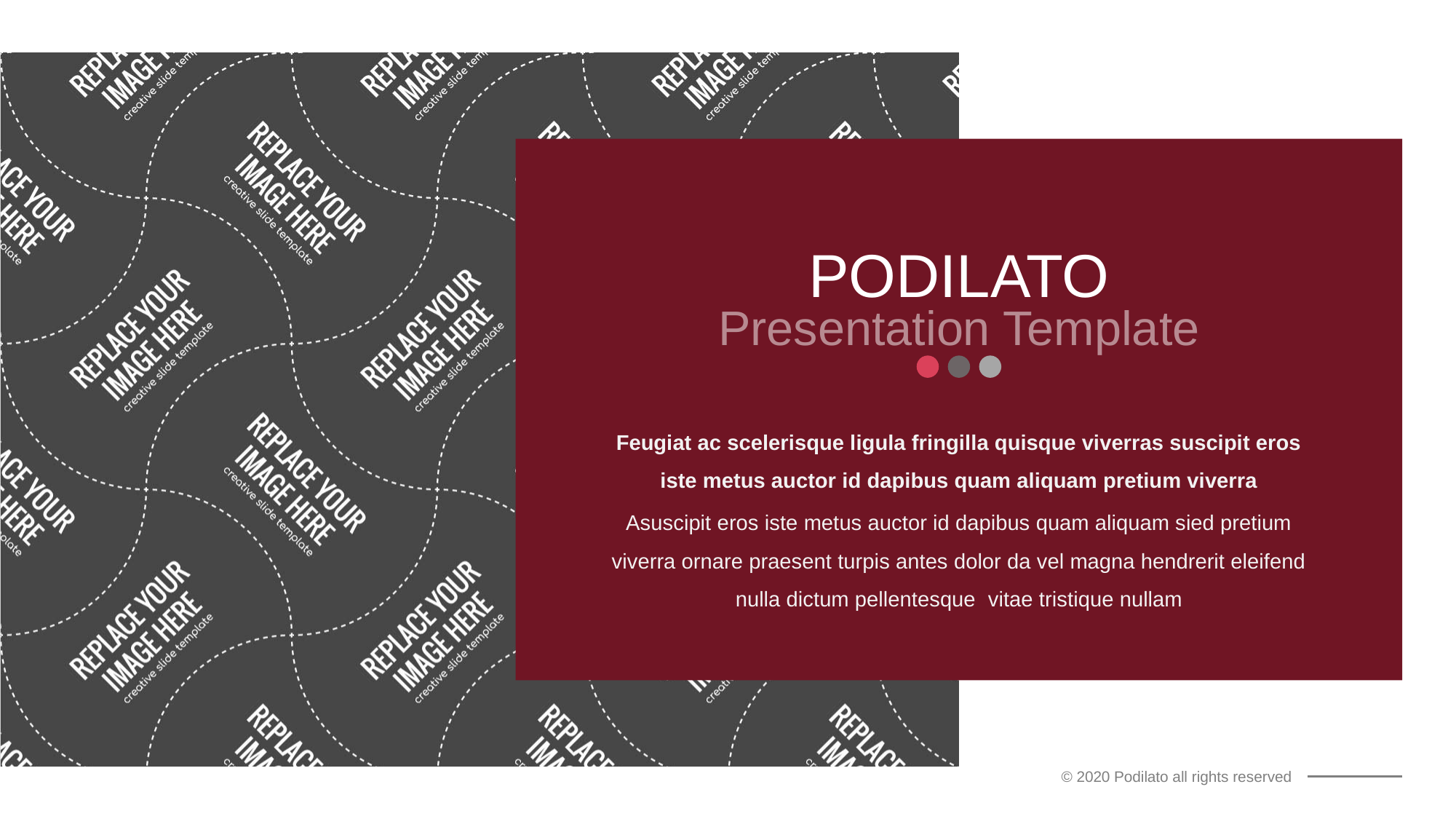

PODILATO
Presentation Template

Feugiat ac scelerisque ligula fringilla quisque viverras suscipit eros iste metus auctor id dapibus quam aliquam pretium viverra
Asuscipit eros iste metus auctor id dapibus quam aliquam sied pretium viverra ornare praesent turpis antes dolor da vel magna hendrerit eleifend nulla dictum pellentesque ]vitae tristique nullam
© 2020 Podilato all rights reserved